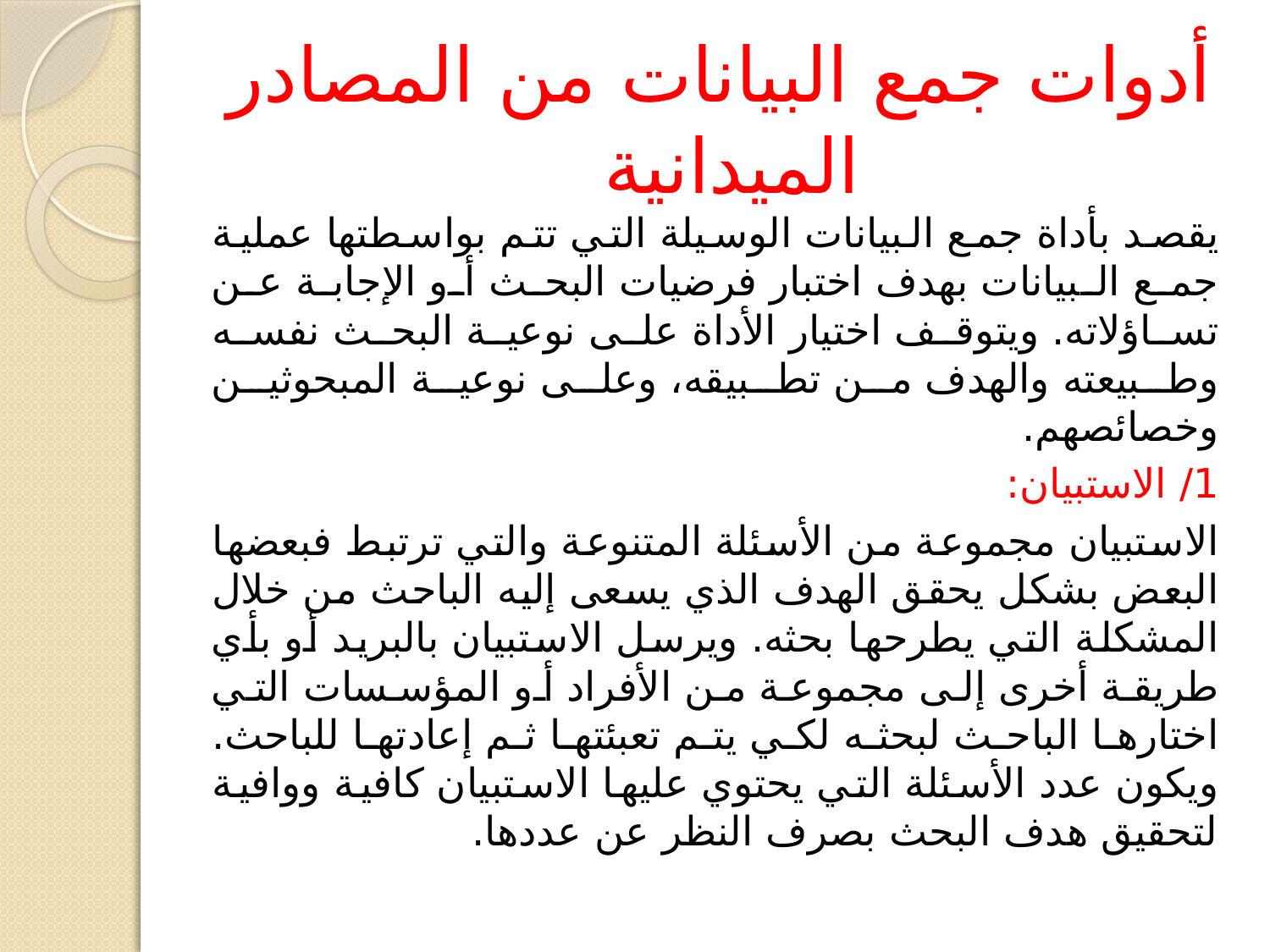

# أدوات جمع البيانات من المصادر الميدانية
يقصد بأداة جمع البيانات الوسيلة التي تتم بواسطتها عملية جمع البيانات بهدف اختبار فرضيات البحث أو الإجابة عن تساؤلاته. ويتوقف اختيار الأداة على نوعية البحث نفسه وطبيعته والهدف من تطبيقه، وعلى نوعية المبحوثين وخصائصهم.
1/ الاستبيان:
الاستبيان مجموعة من الأسئلة المتنوعة والتي ترتبط فبعضها البعض بشكل يحقق الهدف الذي يسعى إليه الباحث من خلال المشكلة التي يطرحها بحثه. ويرسل الاستبيان بالبريد أو بأي طريقة أخرى إلى مجموعة من الأفراد أو المؤسسات التي اختارها الباحث لبحثه لكي يتم تعبئتها ثم إعادتها للباحث. ويكون عدد الأسئلة التي يحتوي عليها الاستبيان كافية ووافية لتحقيق هدف البحث بصرف النظر عن عددها.